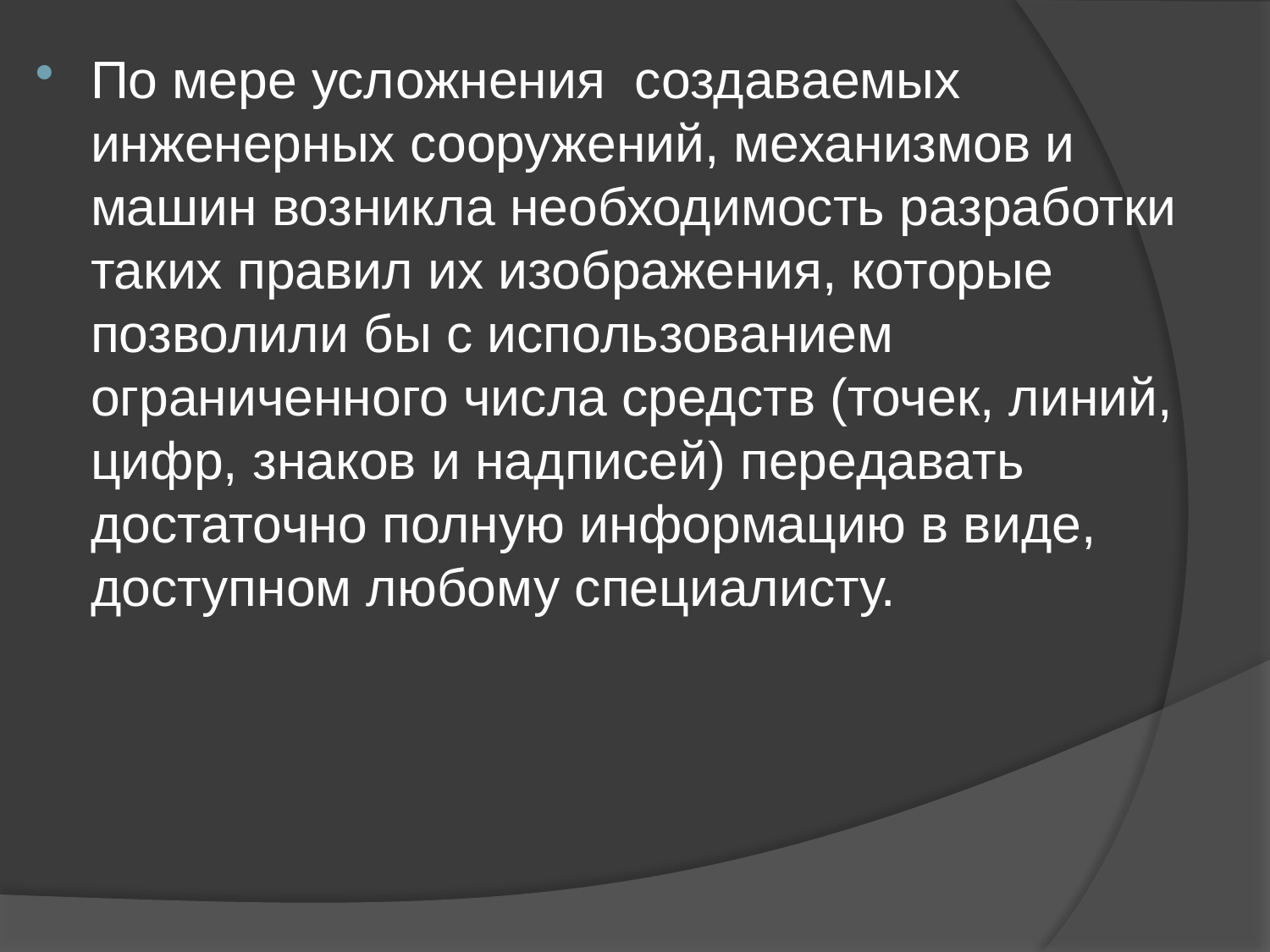

По мере усложнения  создаваемых инженерных сооружений, механизмов и машин возникла необходимость разработки таких правил их изображения, которые позволили бы с использованием ограниченного числа средств (точек, линий, цифр, знаков и надписей) передавать достаточно полную информацию в виде, доступном любому специалисту.